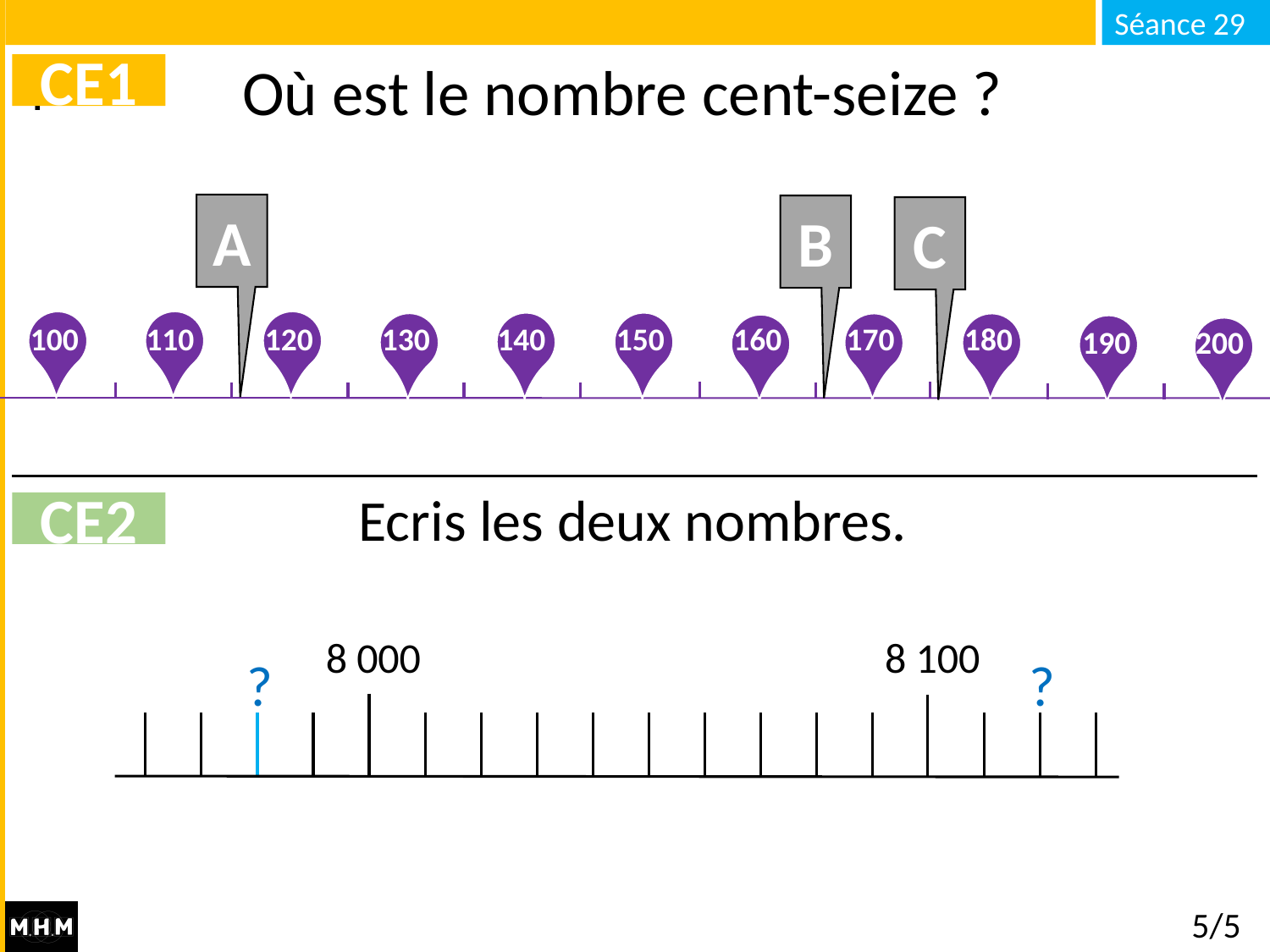

# Où est le nombre cent-seize ?
CE1
A
B
C

160
180
100
120
130
150

170
110
140

190
200

Ecris les deux nombres.
CE2
8 000
8 100
?
?
5/5